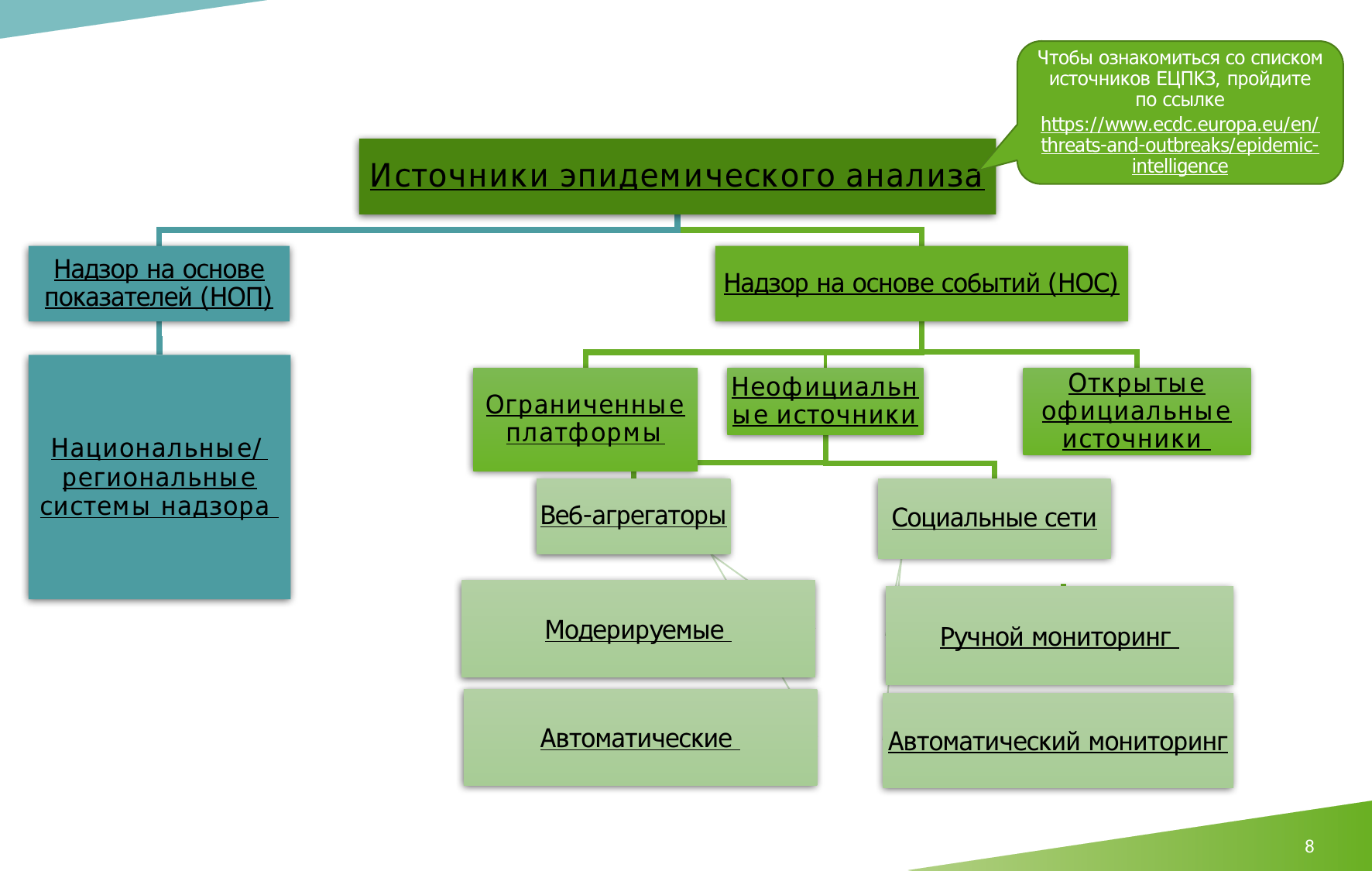

#
Чтобы ознакомиться со списком источников ЕЦПКЗ, пройдите по ссылке
https://www.ecdc.europa.eu/en/threats-and-outbreaks/epidemic-intelligence
Источники эпидемического анализа
Надзор на основе показателей (НОП)
Национальные/региональные системы надзора
Надзор на основе событий (НОС)
Открытые официальные источники
Неофициальные источники
Веб-агрегаторы
Модерируемые
Автоматические
Социальные сети
Ручной мониторинг
Автоматический мониторинг
Ограниченные платформы

8